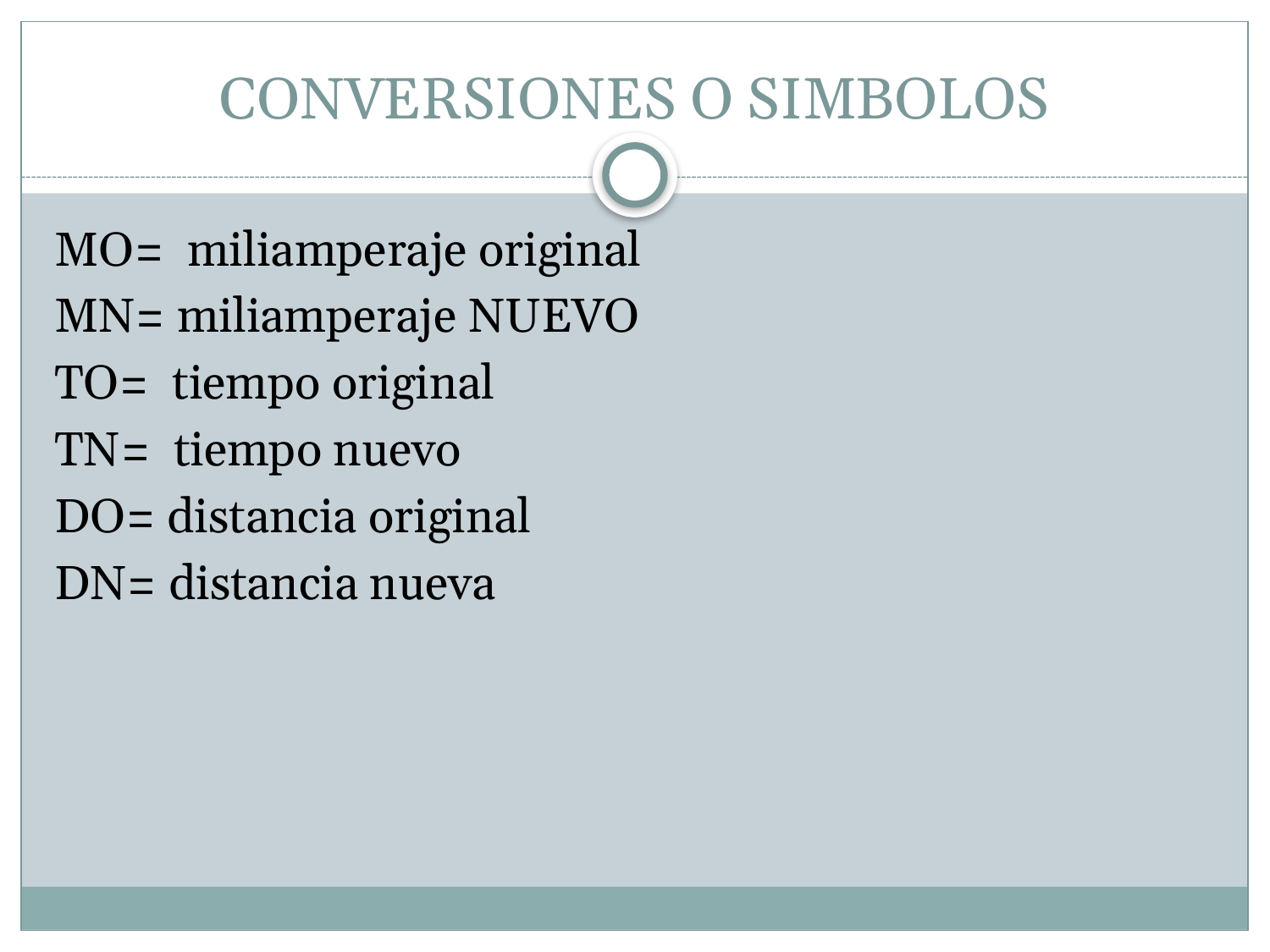

# CONVERSIONES O SIMBOLOS
MO=  miliamperaje original
MN= miliamperaje NUEVO
TO=  tiempo original
TN=  tiempo nuevo
DO= distancia original
DN= distancia nueva